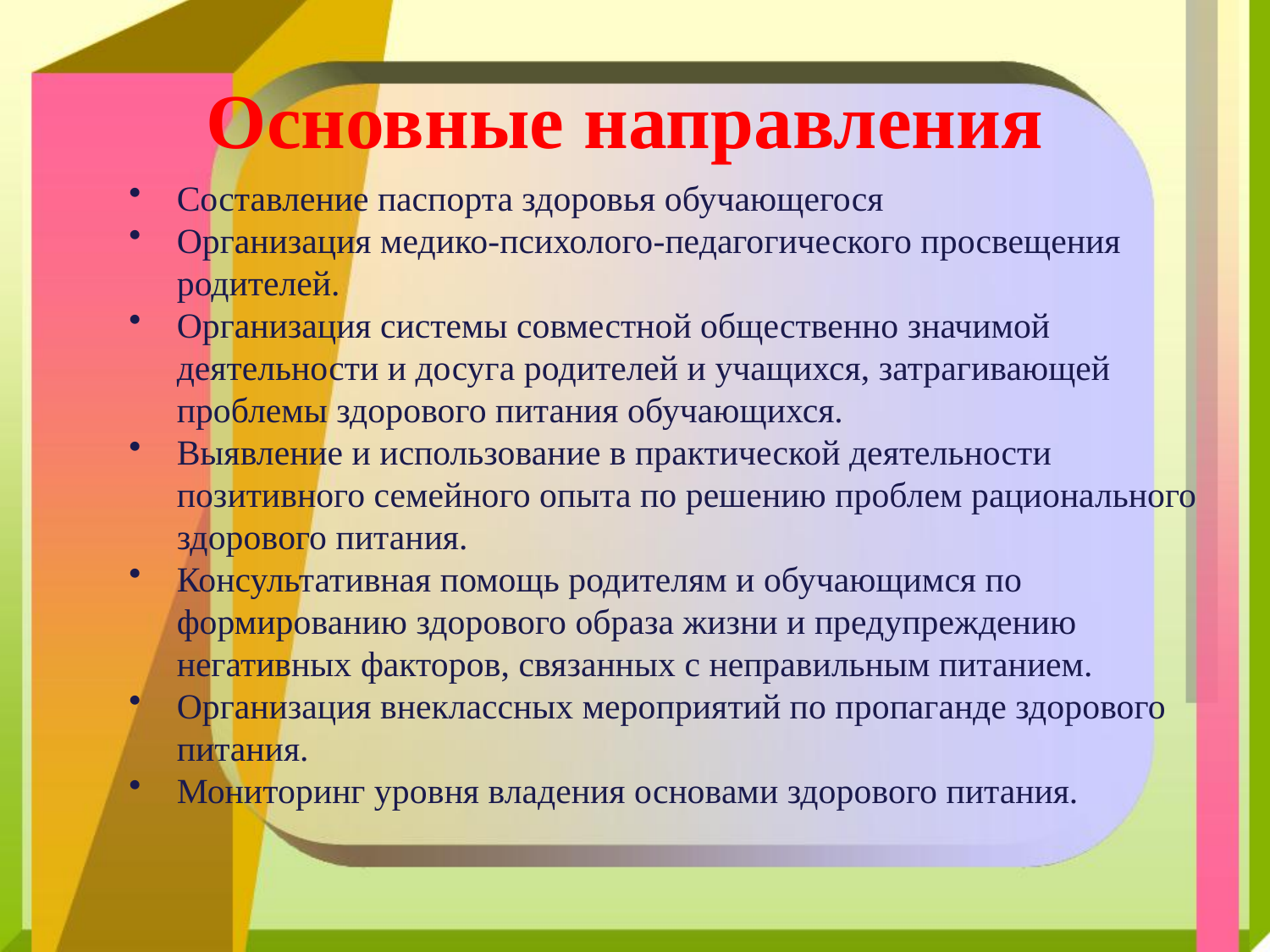

# Основные направления
Составление паспорта здоровья обучающегося
Организация медико-психолого-педагогического просвещения родителей.
Организация системы совместной общественно значимой деятельности и досуга родителей и учащихся, затрагивающей проблемы здорового питания обучающихся.
Выявление и использование в практической деятельности позитивного семейного опыта по решению проблем рационального здорового питания.
Консультативная помощь родителям и обучающимся по формированию здорового образа жизни и предупреждению негативных факторов, связанных с неправильным питанием.
Организация внеклассных мероприятий по пропаганде здорового питания.
Мониторинг уровня владения основами здорового питания.